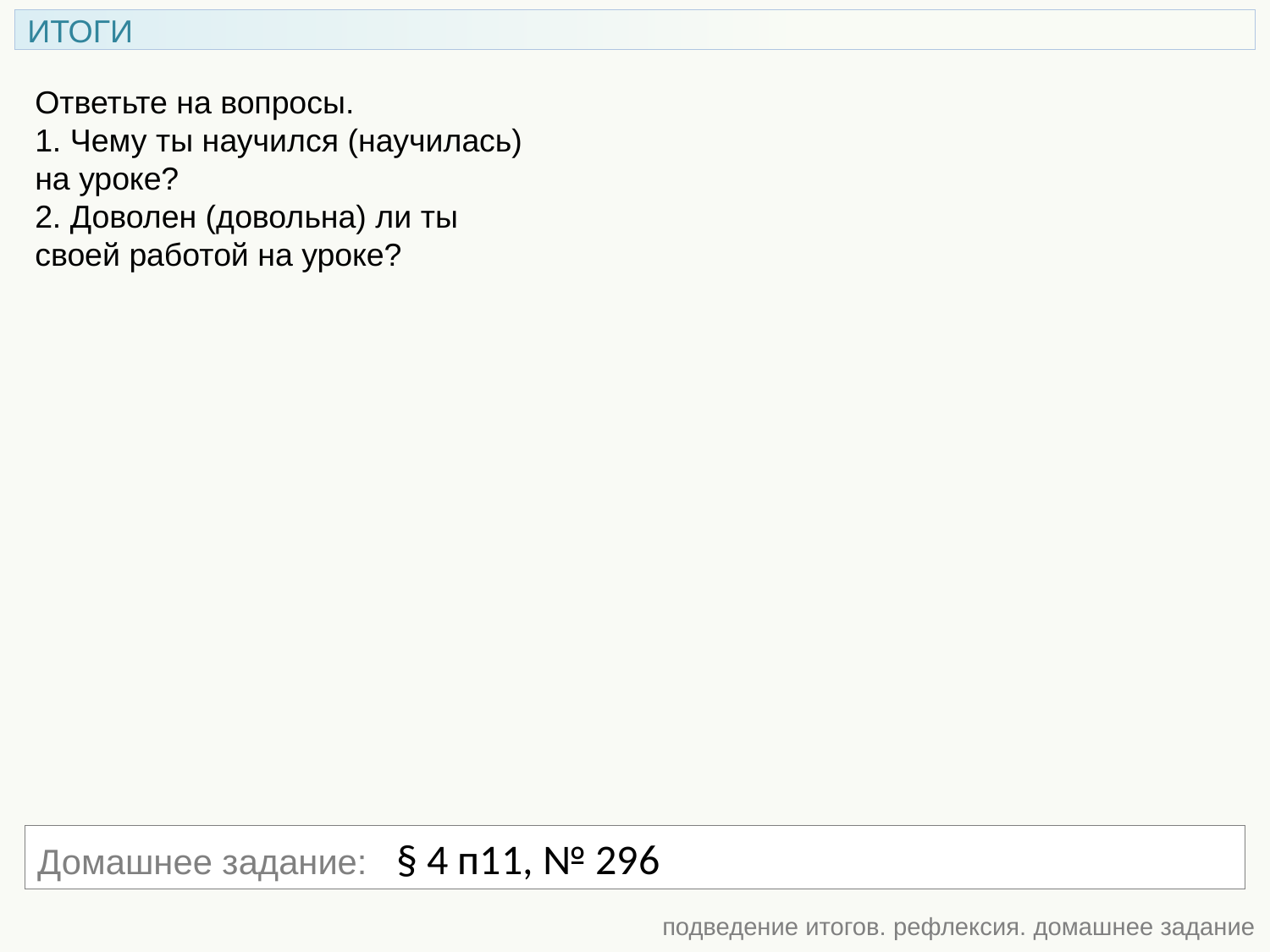

ИТОГИ
Ответьте на вопросы.
1. Чему ты научился (научилась) на уроке?
2. Доволен (довольна) ли ты своей работой на уроке?
Домашнее задание:   § 4 п11, № 296
подведение итогов. рефлексия. домашнее задание